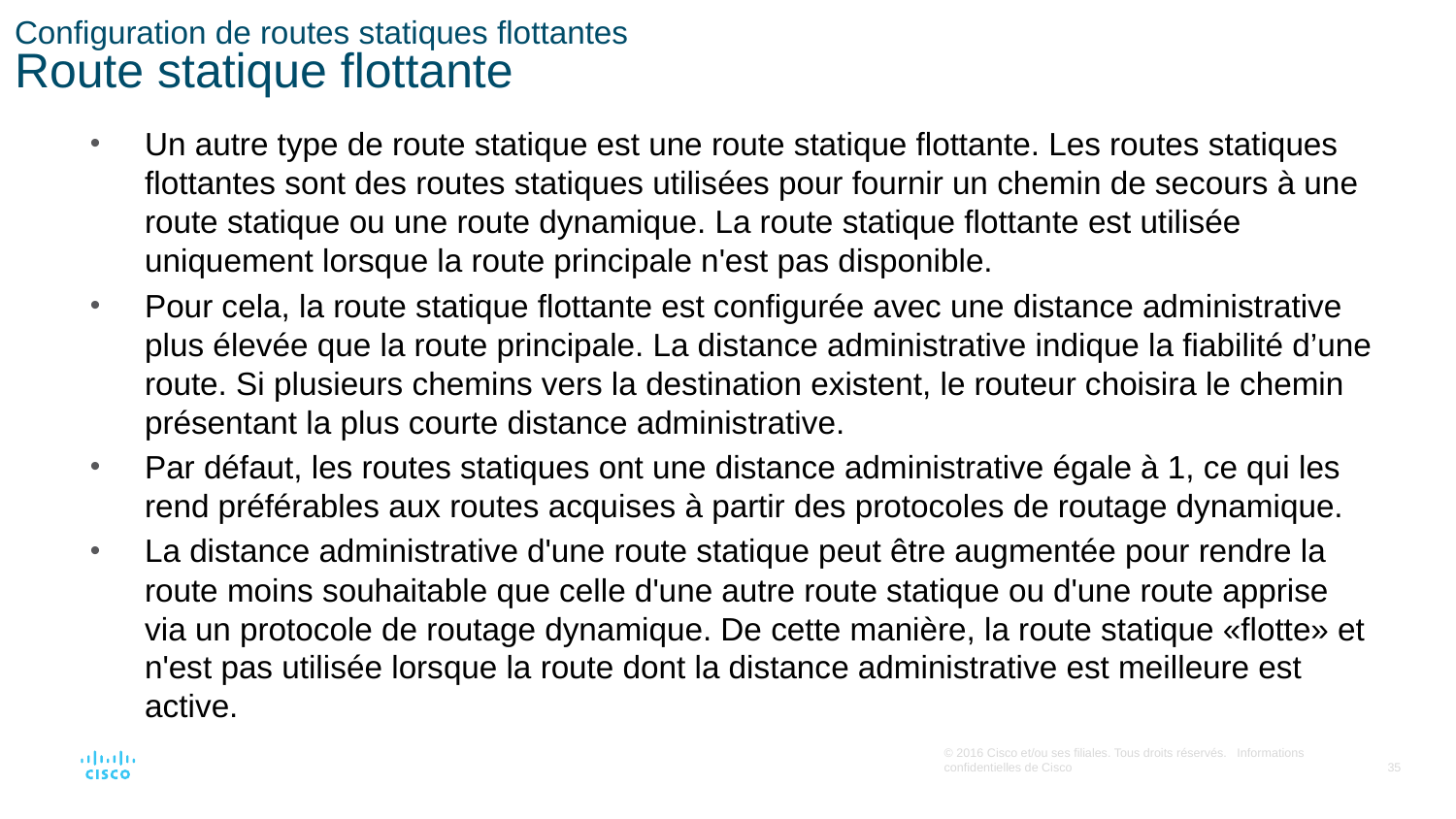

# Configuration de routes statiques flottantes Route statique flottante
Un autre type de route statique est une route statique flottante. Les routes statiques flottantes sont des routes statiques utilisées pour fournir un chemin de secours à une route statique ou une route dynamique. La route statique flottante est utilisée uniquement lorsque la route principale n'est pas disponible.
Pour cela, la route statique flottante est configurée avec une distance administrative plus élevée que la route principale. La distance administrative indique la fiabilité d’une route. Si plusieurs chemins vers la destination existent, le routeur choisira le chemin présentant la plus courte distance administrative.
Par défaut, les routes statiques ont une distance administrative égale à 1, ce qui les rend préférables aux routes acquises à partir des protocoles de routage dynamique.
La distance administrative d'une route statique peut être augmentée pour rendre la route moins souhaitable que celle d'une autre route statique ou d'une route apprise via un protocole de routage dynamique. De cette manière, la route statique «flotte» et n'est pas utilisée lorsque la route dont la distance administrative est meilleure est active.